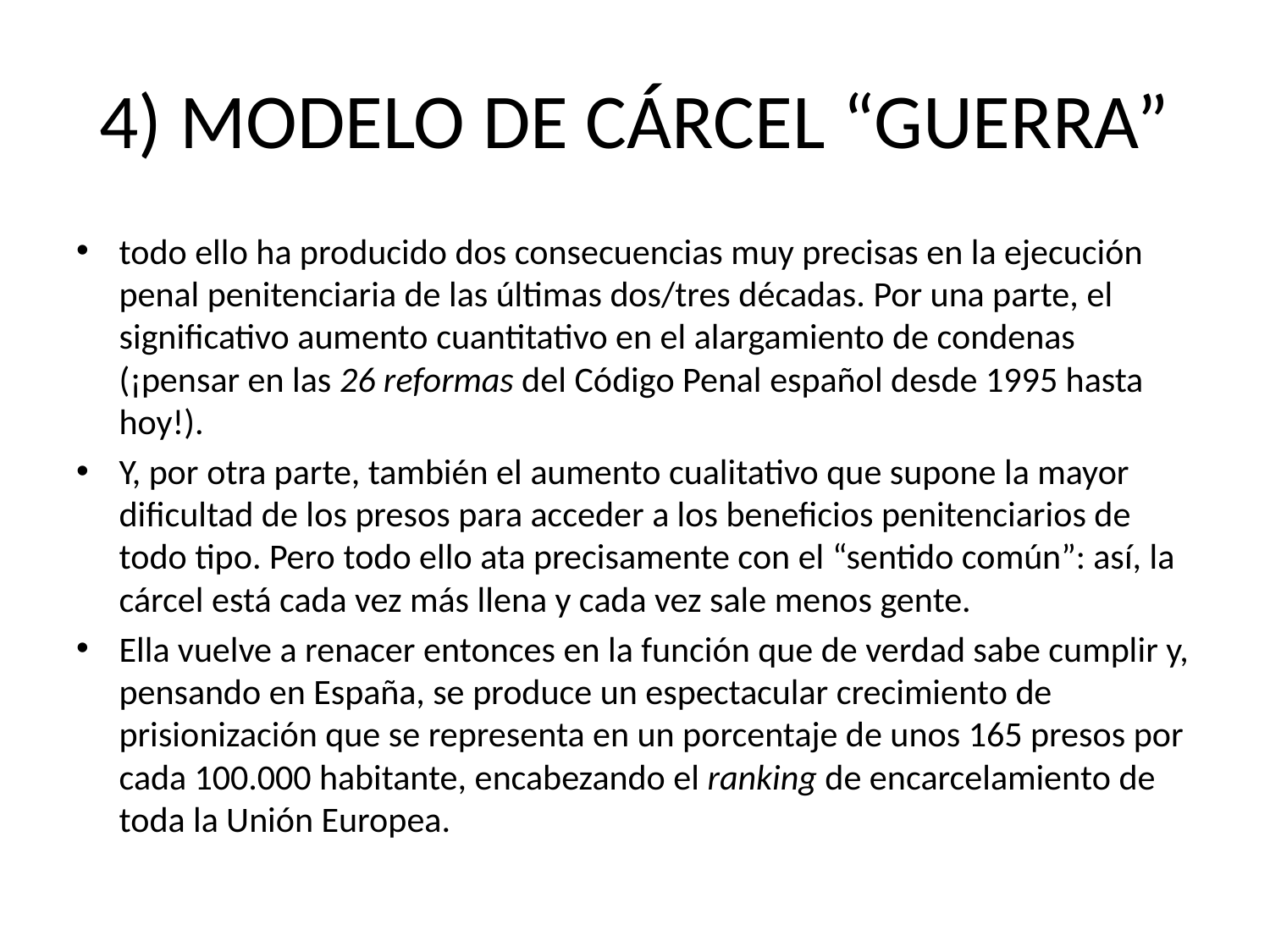

# 4) MODELO DE CÁRCEL “GUERRA”
todo ello ha producido dos consecuencias muy precisas en la ejecución penal penitenciaria de las últimas dos/tres décadas. Por una parte, el significativo aumento cuantitativo en el alargamiento de condenas (¡pensar en las 26 reformas del Código Penal español desde 1995 hasta hoy!).
Y, por otra parte, también el aumento cualitativo que supone la mayor dificultad de los presos para acceder a los beneficios penitenciarios de todo tipo. Pero todo ello ata precisamente con el “sentido común”: así, la cárcel está cada vez más llena y cada vez sale menos gente.
Ella vuelve a renacer entonces en la función que de verdad sabe cumplir y, pensando en España, se produce un espectacular crecimiento de prisionización que se representa en un porcentaje de unos 165 presos por cada 100.000 habitante, encabezando el ranking de encarcelamiento de toda la Unión Europea.